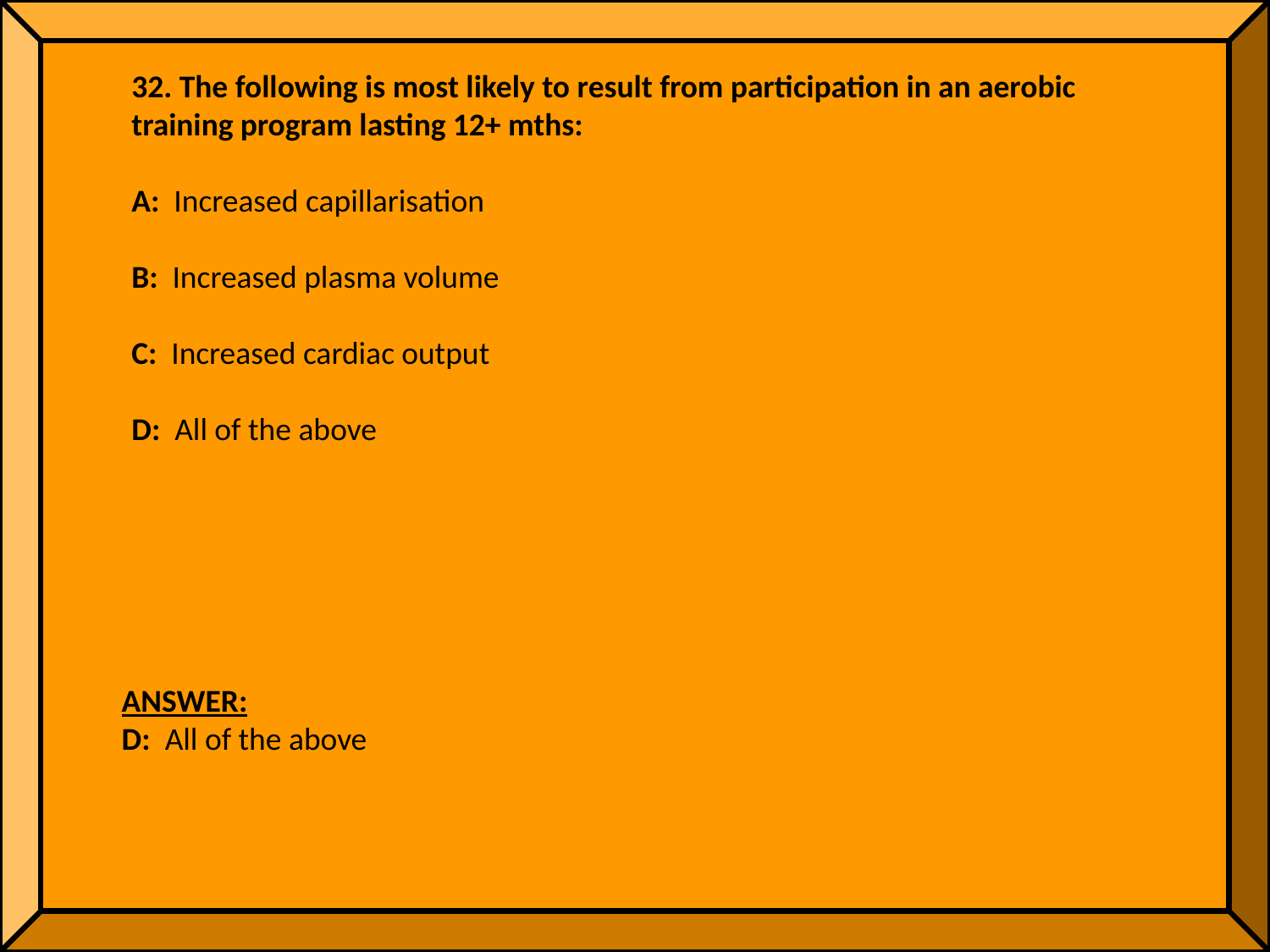

32. The following is most likely to result from participation in an aerobic training program lasting 12+ mths:

A:  Increased capillarisation

B:  Increased plasma volume

C:  Increased cardiac output

D:  All of the above

ANSWER:
D:  All of the above